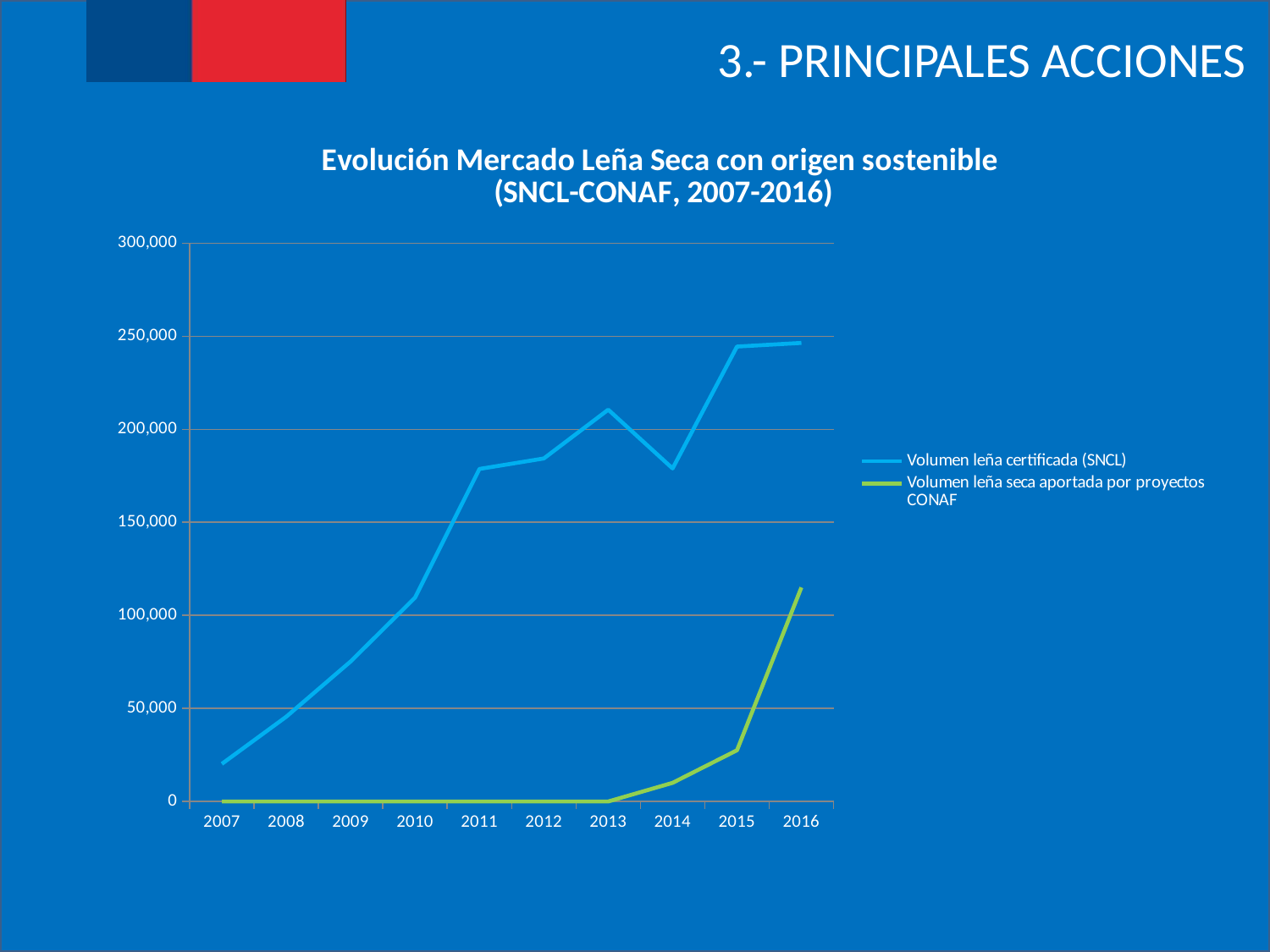

3.- Principales Acciones

### Chart: Evolución Mercado Leña Seca con origen sostenible
 (SNCL-CONAF, 2007-2016)

| Category | Volumen leña certificada (SNCL) | Volumen leña seca aportada por proyectos  CONAF |
|---|---|---|
| 2007 | 20180.0 | 0.0 |
| 2008 | 45531.0 | 0.0 |
| 2009 | 75229.0 | 0.0 |
| 2010 | 109525.0 | 0.0 |
| 2011 | 178716.0 | 0.0 |
| 2012 | 184356.0 | 0.0 |
| 2013 | 210558.0 | 0.0 |
| 2014 | 178974.0 | 10000.0 |
| 2015 | 244488.0 | 27510.0 |
| 2016 | 246430.0 | 115000.0 |